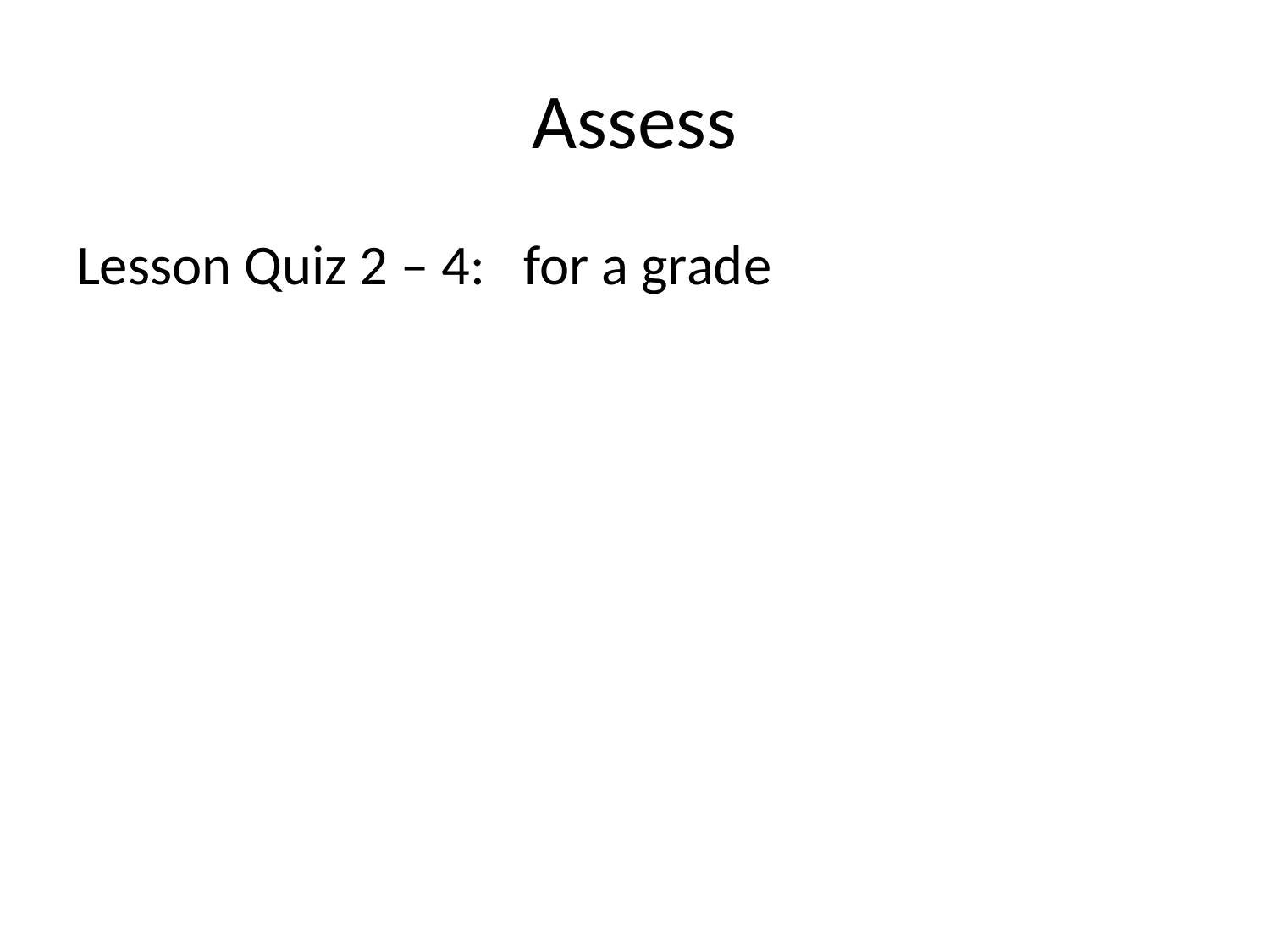

# Assess
Lesson Quiz 2 – 4:   for a grade